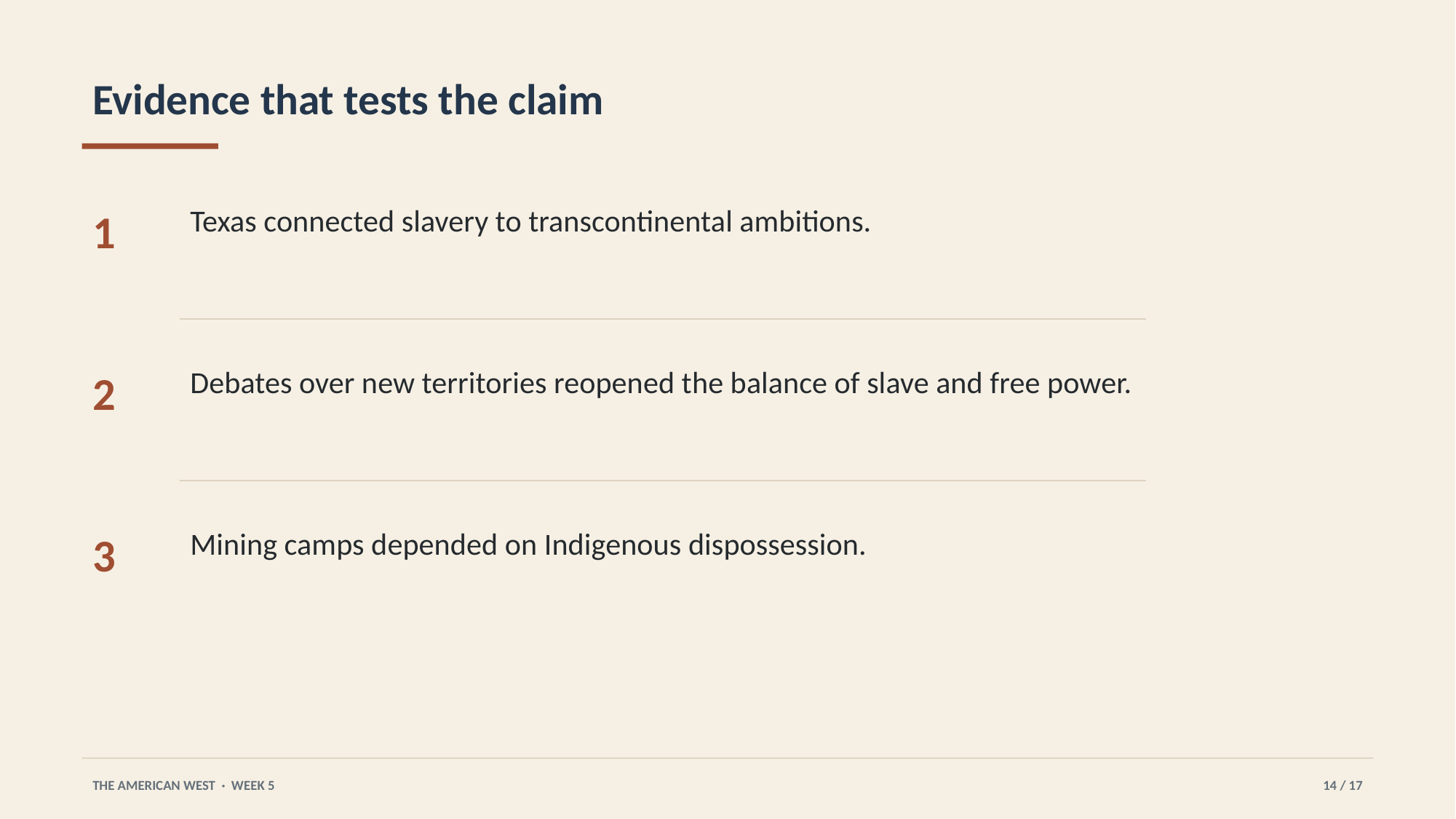

Evidence that tests the claim

Texas connected slavery to transcontinental ambitions.
1

Debates over new territories reopened the balance of slave and free power.
2

Mining camps depended on Indigenous dispossession.
3

THE AMERICAN WEST  ·  WEEK 5
14 / 17